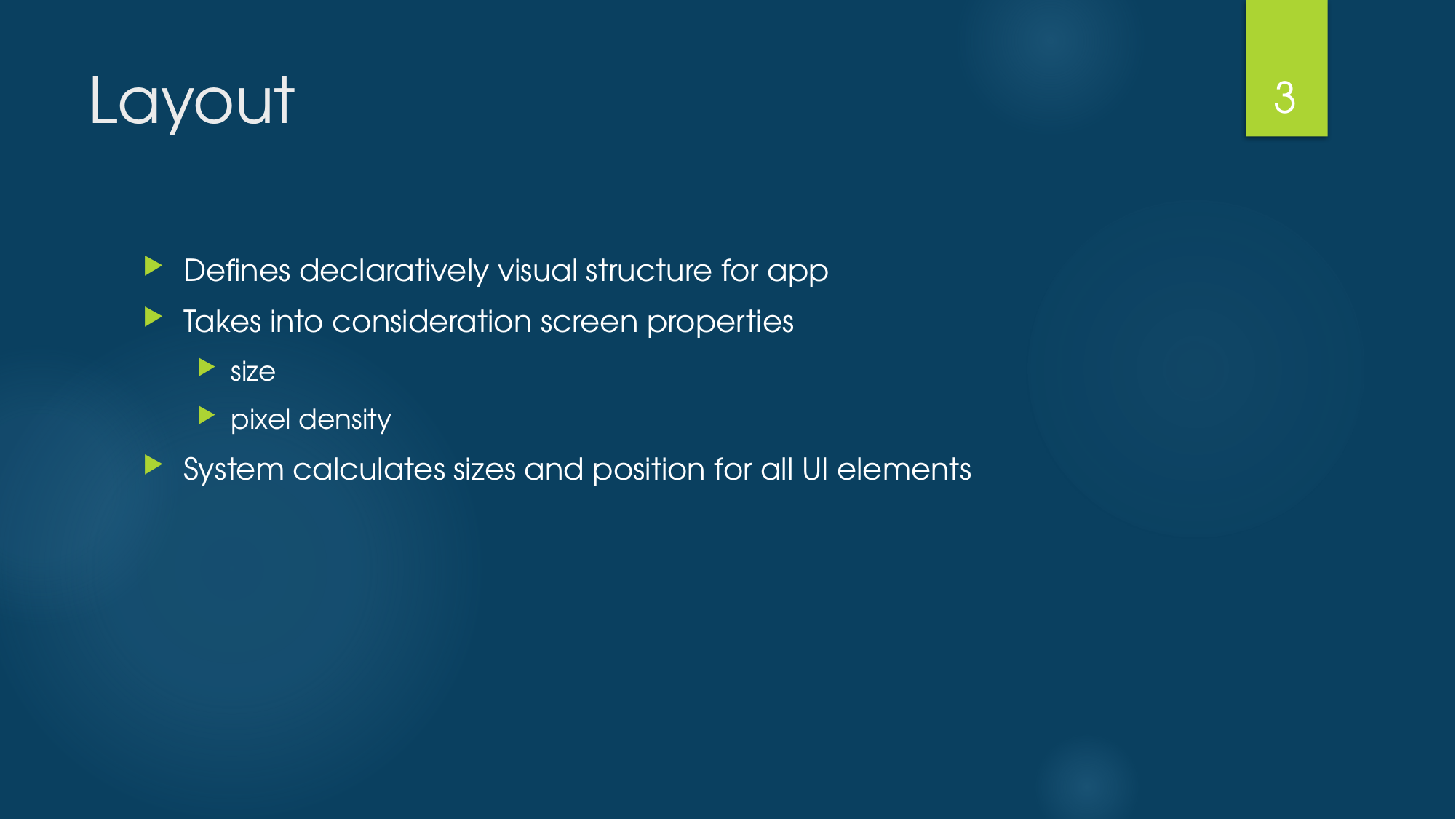

3
# Layout
Defines declaratively visual structure for app
Takes into consideration screen properties
size
pixel density
System calculates sizes and position for all UI elements